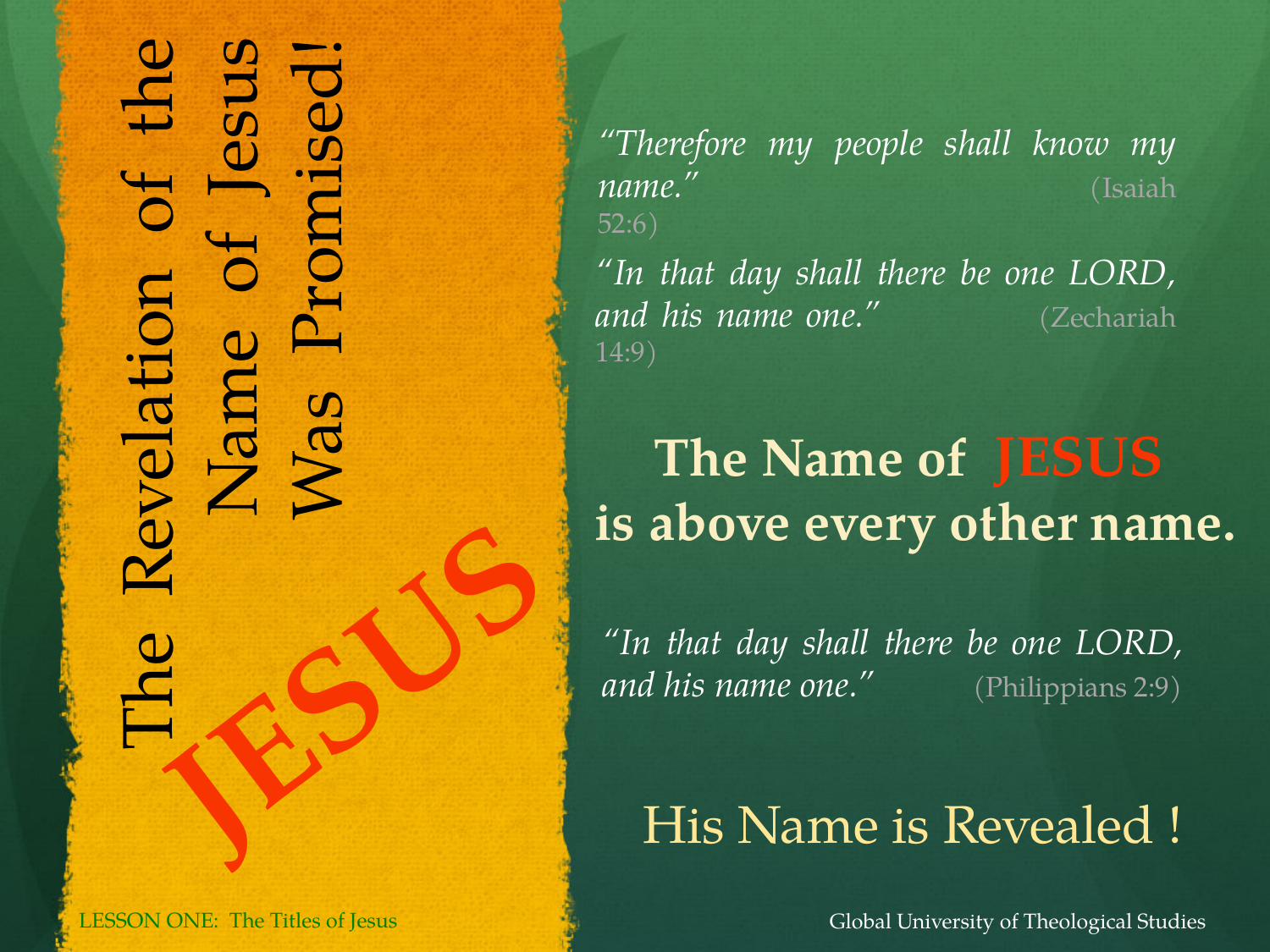

The  Revelation  of  the
Name  of  Jesus
Was  Promised!
“Therefore my people shall know my name.”    		      (Isaiah 52:6)
“In that day shall there be one LORD, and his name one.”            (Zechariah 14:9)
The Name of  JESUS
 is above every other name.
JESUS
“In that day shall there be one LORD, and his name one.”           (Philippians 2:9)
Global University of Theological Studies
His Name is Revealed !
LESSON ONE:  The Titles of Jesus